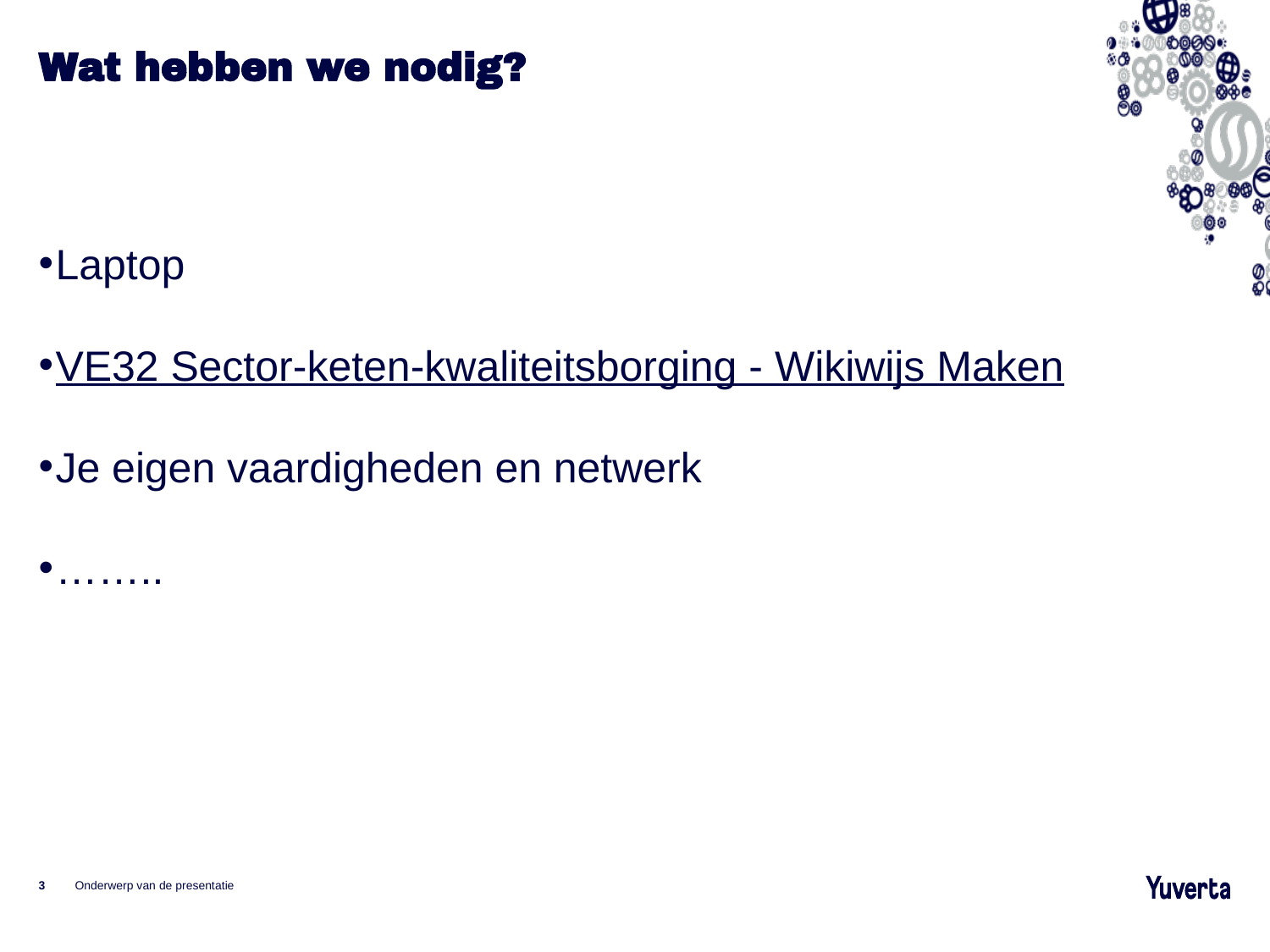

# Wat hebben we nodig?
Laptop

VE32 Sector-keten-kwaliteitsborging - Wikiwijs Maken

Je eigen vaardigheden en netwerk

……..

3
Onderwerp van de presentatie
6-2-2025